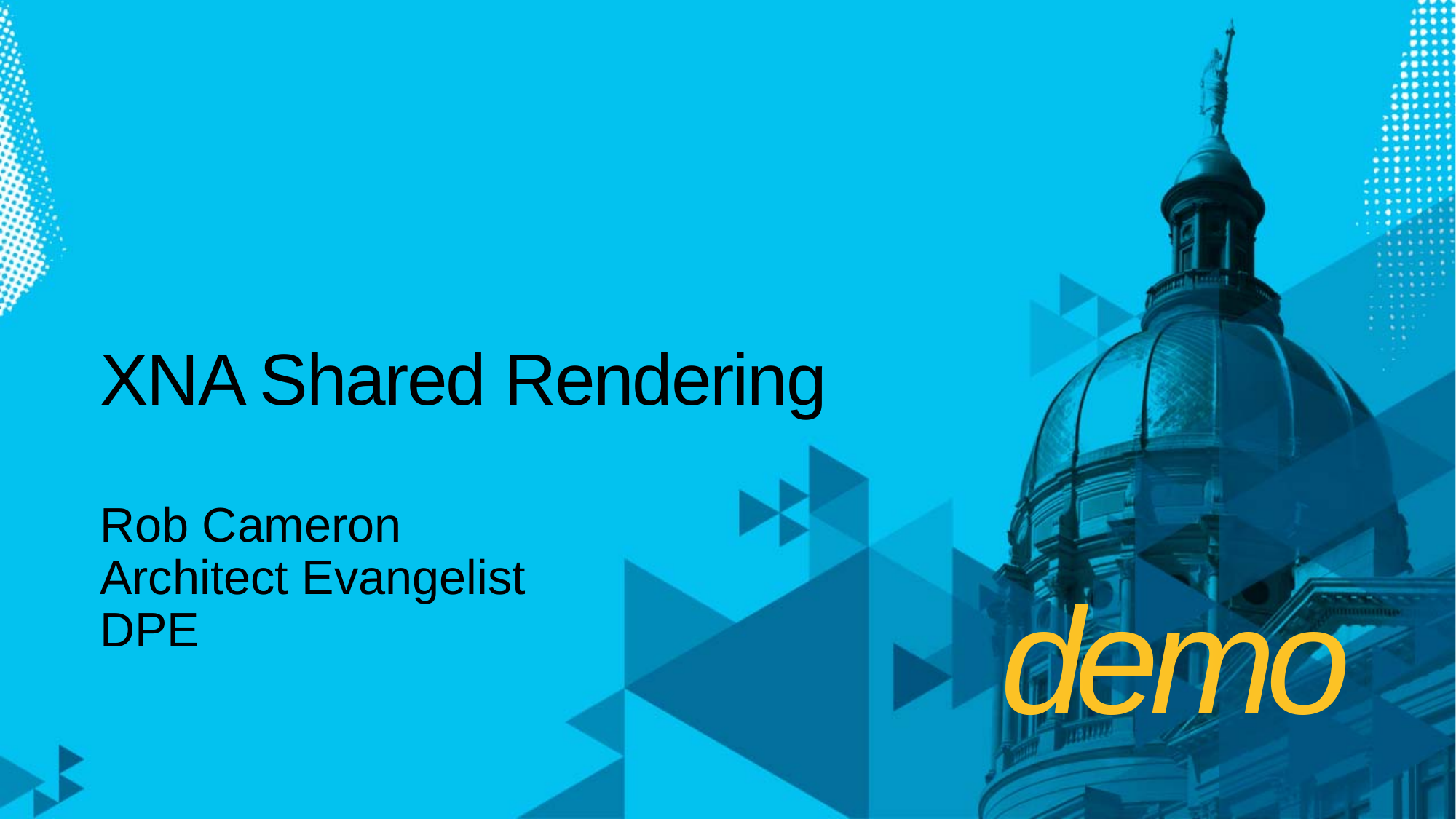

# XNA Shared Rendering
Rob Cameron
Architect Evangelist
DPE
demo